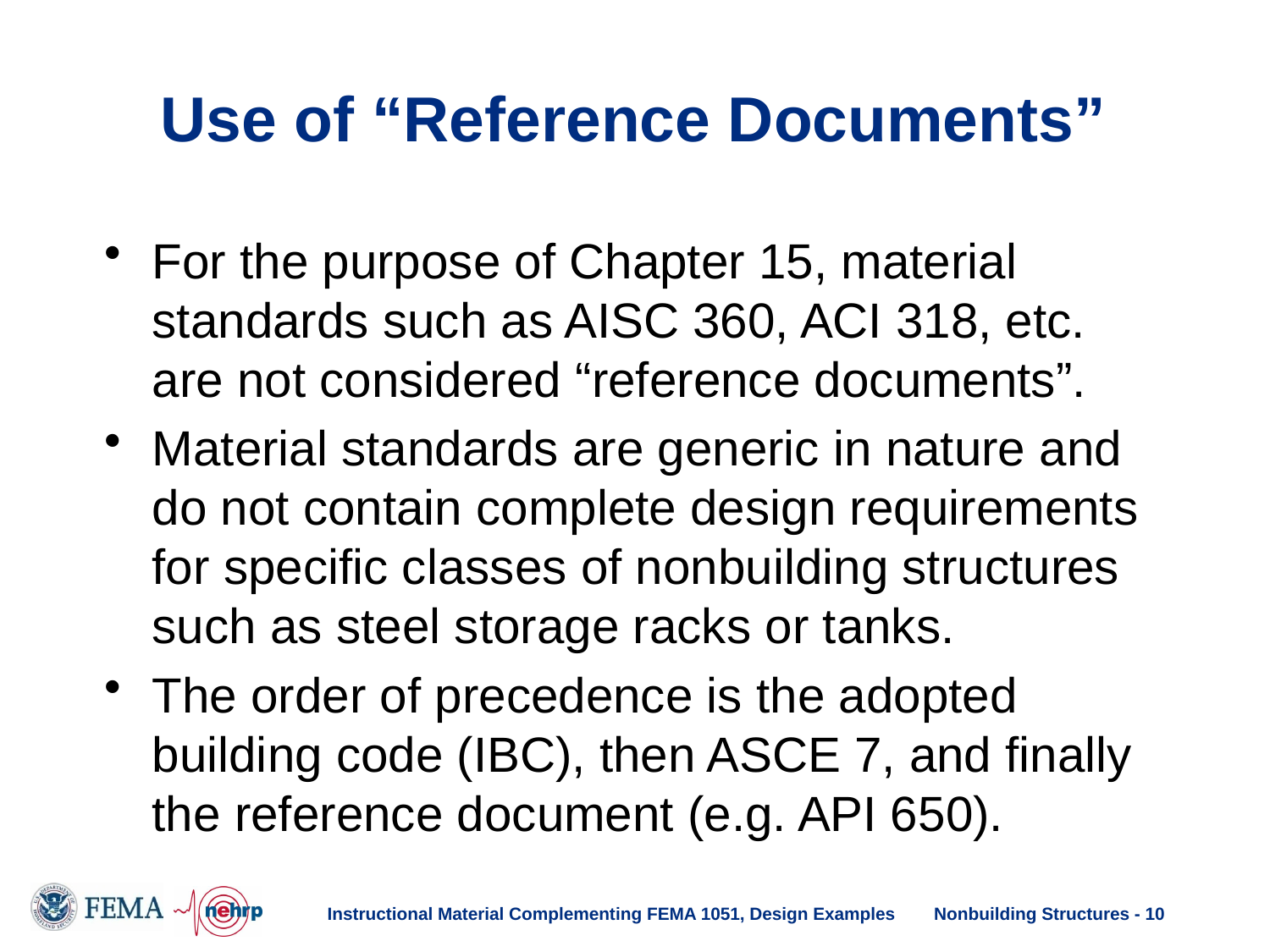

# Use of “Reference Documents”
For the purpose of Chapter 15, material standards such as AISC 360, ACI 318, etc. are not considered “reference documents”.
Material standards are generic in nature and do not contain complete design requirements for specific classes of nonbuilding structures such as steel storage racks or tanks.
The order of precedence is the adopted building code (IBC), then ASCE 7, and finally the reference document (e.g. API 650).
Instructional Material Complementing FEMA 1051, Design Examples
Nonbuilding Structures - 10